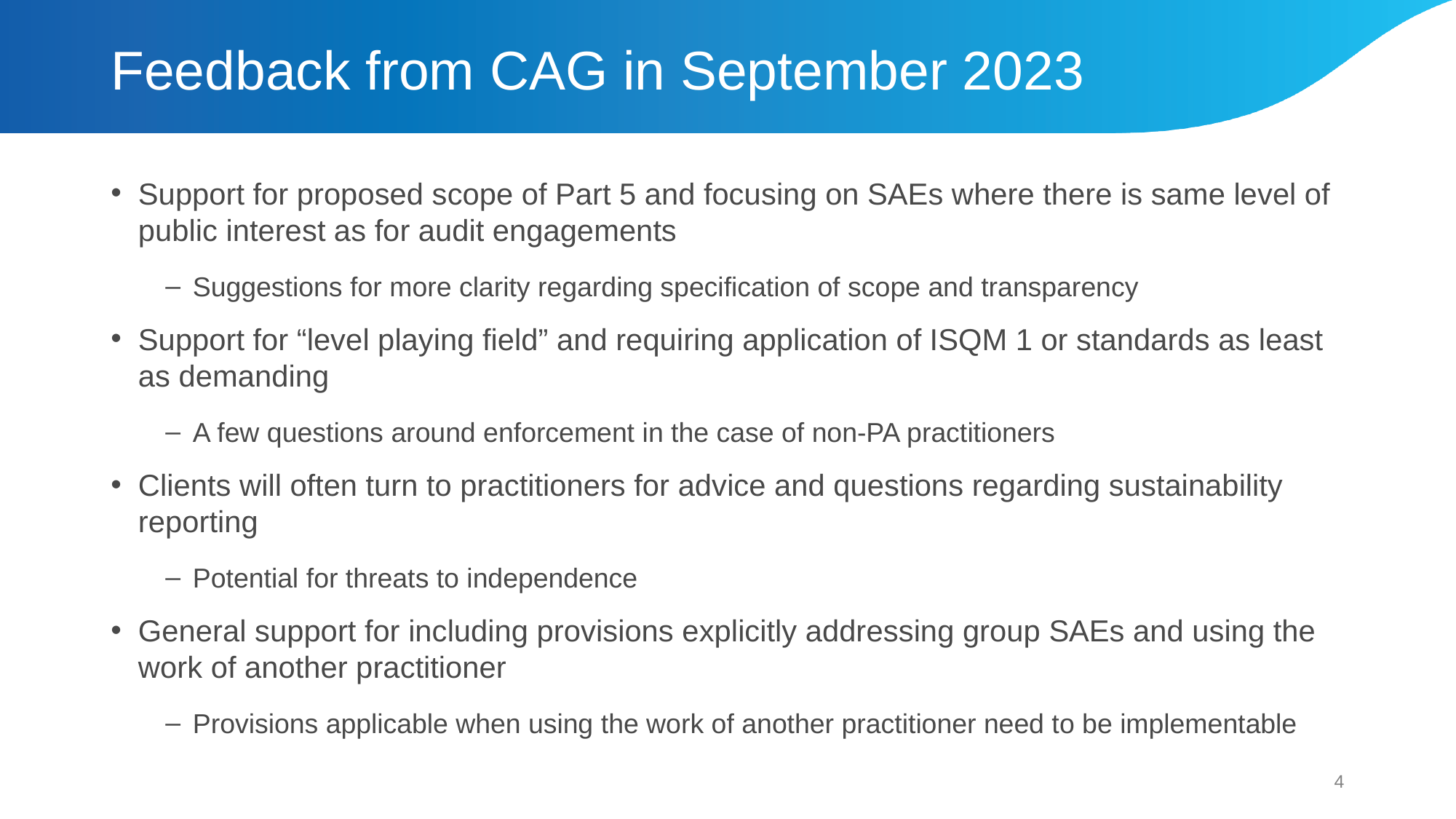

# Feedback from CAG in September 2023
Support for proposed scope of Part 5 and focusing on SAEs where there is same level of public interest as for audit engagements
Suggestions for more clarity regarding specification of scope and transparency
Support for “level playing field” and requiring application of ISQM 1 or standards as least as demanding
A few questions around enforcement in the case of non-PA practitioners
Clients will often turn to practitioners for advice and questions regarding sustainability reporting
Potential for threats to independence
General support for including provisions explicitly addressing group SAEs and using the work of another practitioner
Provisions applicable when using the work of another practitioner need to be implementable

4